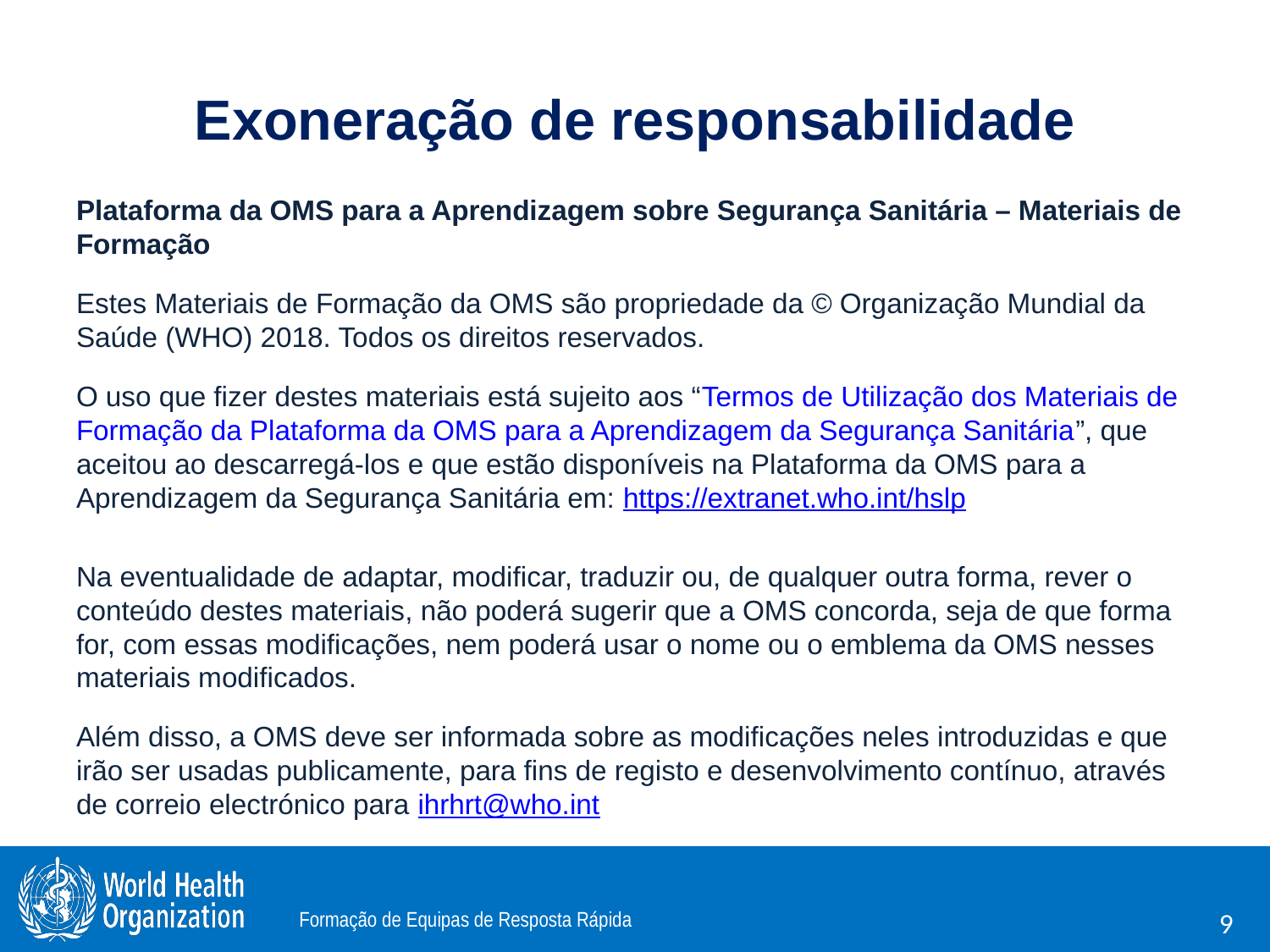

Exoneração de responsabilidade
Plataforma da OMS para a Aprendizagem sobre Segurança Sanitária – Materiais de Formação

Estes Materiais de Formação da OMS são propriedade da © Organização Mundial da Saúde (WHO) 2018. Todos os direitos reservados.

O uso que fizer destes materiais está sujeito aos “Termos de Utilização dos Materiais de Formação da Plataforma da OMS para a Aprendizagem da Segurança Sanitária”, que aceitou ao descarregá-los e que estão disponíveis na Plataforma da OMS para a Aprendizagem da Segurança Sanitária em: https://extranet.who.int/hslp

Na eventualidade de adaptar, modificar, traduzir ou, de qualquer outra forma, rever o conteúdo destes materiais, não poderá sugerir que a OMS concorda, seja de que forma for, com essas modificações, nem poderá usar o nome ou o emblema da OMS nesses materiais modificados.

Além disso, a OMS deve ser informada sobre as modificações neles introduzidas e que irão ser usadas publicamente, para fins de registo e desenvolvimento contínuo, através de correio electrónico para ihrhrt@who.int